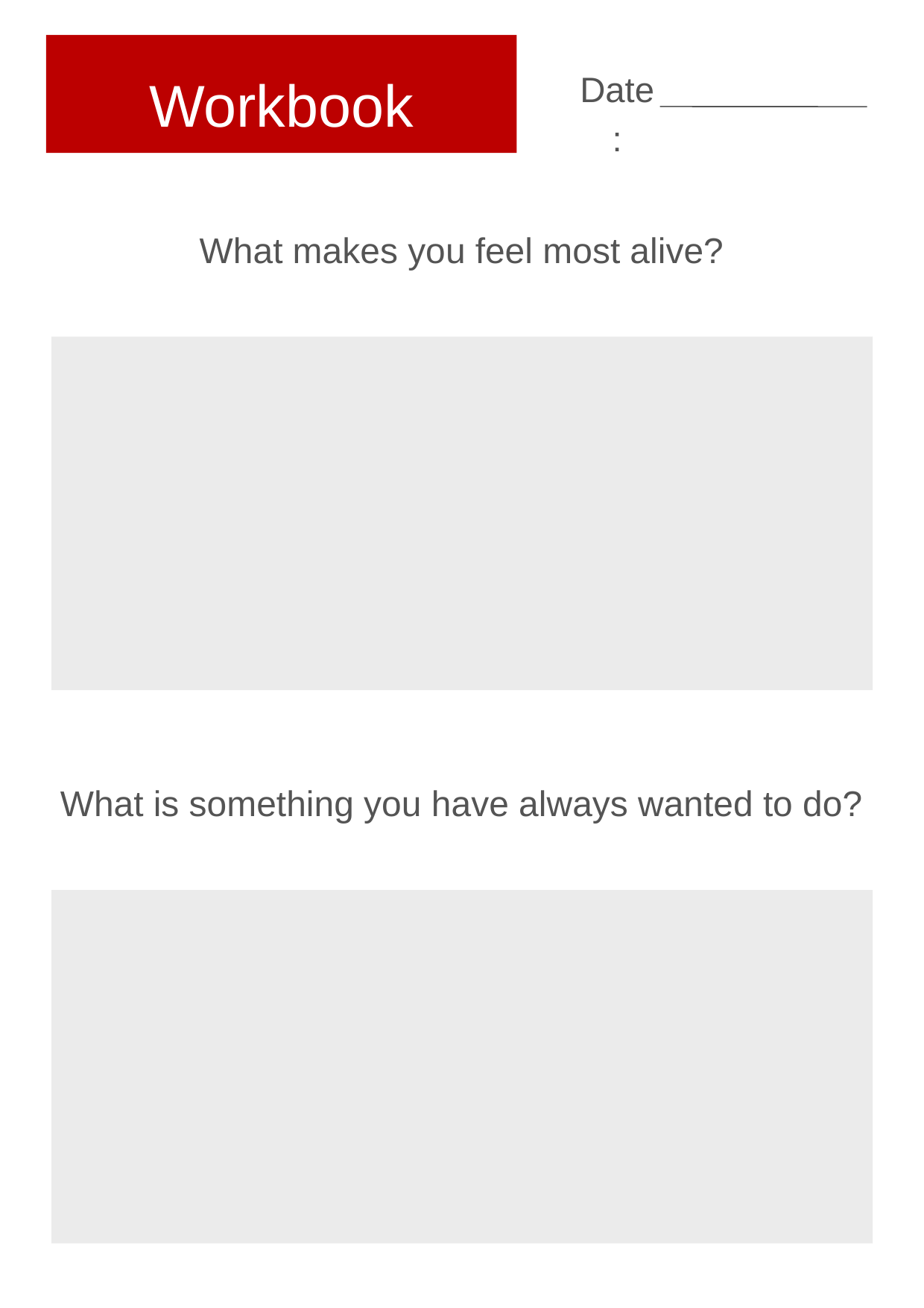

Workbook
Date:

What makes you feel most alive?

What is something you have always wanted to do?